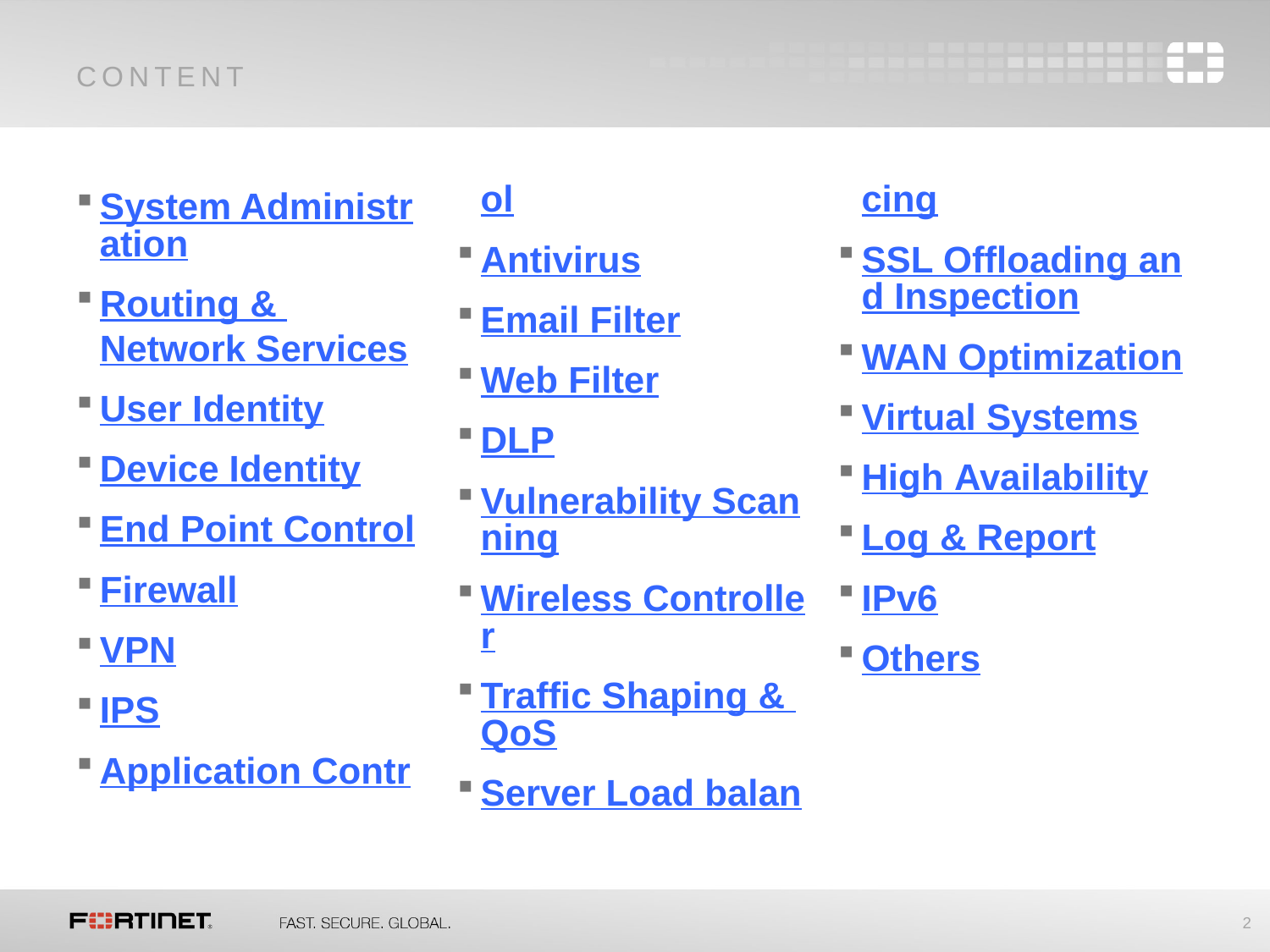

# CONTENT
System Administration
Routing & Network Services
User Identity
Device Identity
End Point Control
Firewall
VPN
IPS
Application Control
Antivirus
Email Filter
Web Filter
DLP
Vulnerability Scanning
Wireless Controller
Traffic Shaping & QoS
Server Load balancing
SSL Offloading and Inspection
WAN Optimization
Virtual Systems
High Availability
Log & Report
IPv6
Others